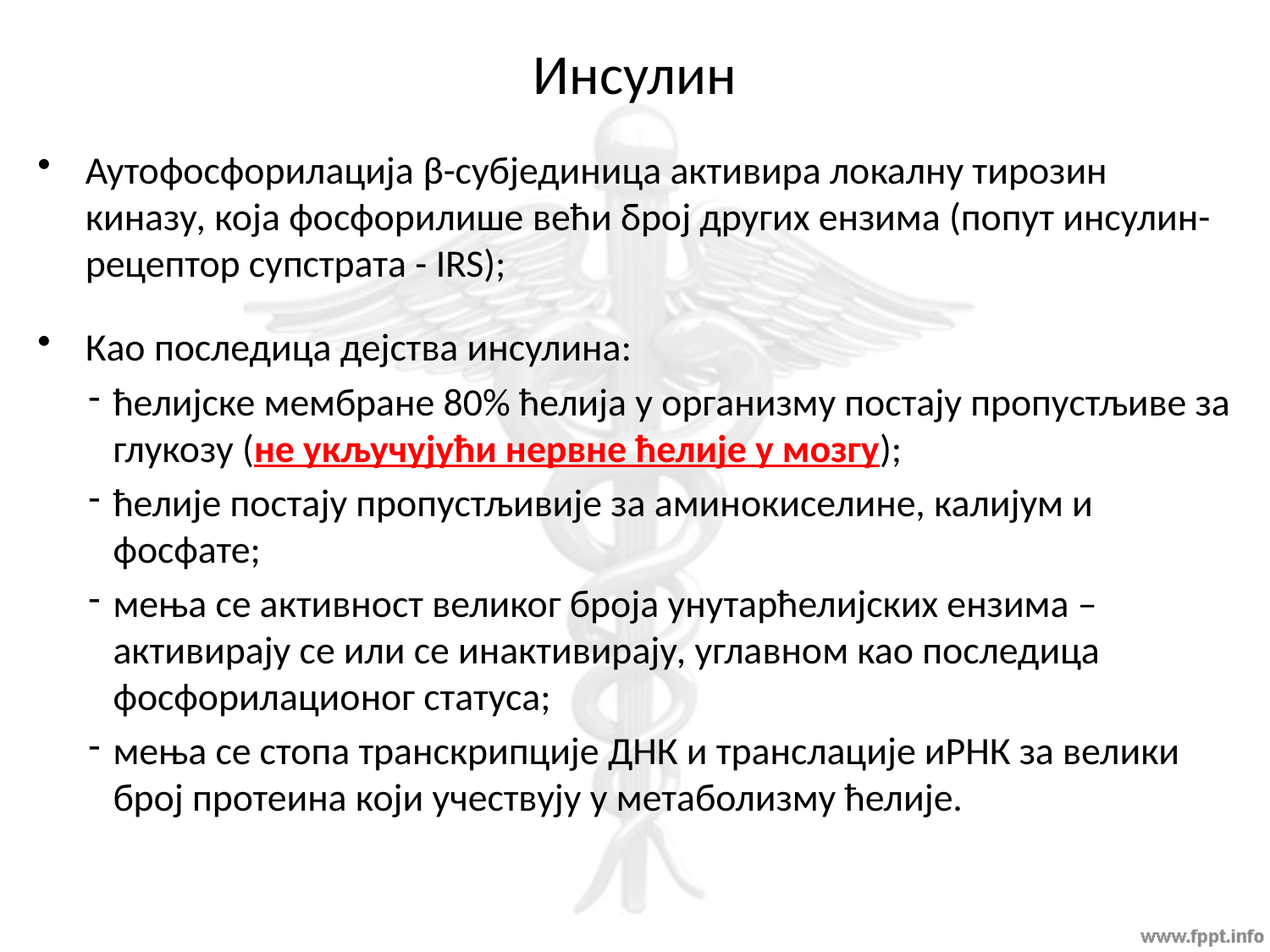

# Инсулин

Аутофосфорилација β-субјединица активира локалну тирозин киназу, која фосфорилише већи број других ензима (попут инсулин-рецептор супстрата - IRS);

Као последица дејства инсулина:
ћелијске мембране 80% ћелија у организму постају пропустљиве за глукозу (не укључујући нервне ћелије у мозгу);
ћелије постају пропустљивије за аминокиселине, калијум и фосфате;
мења се активност великог броја унутарћелијских ензима – активирају се или се инактивирају, углавном као последица фосфорилационог статуса;
мења се стопа транскрипције ДНК и транслације иРНК за велики број протеина који учествују у метаболизму ћелије.